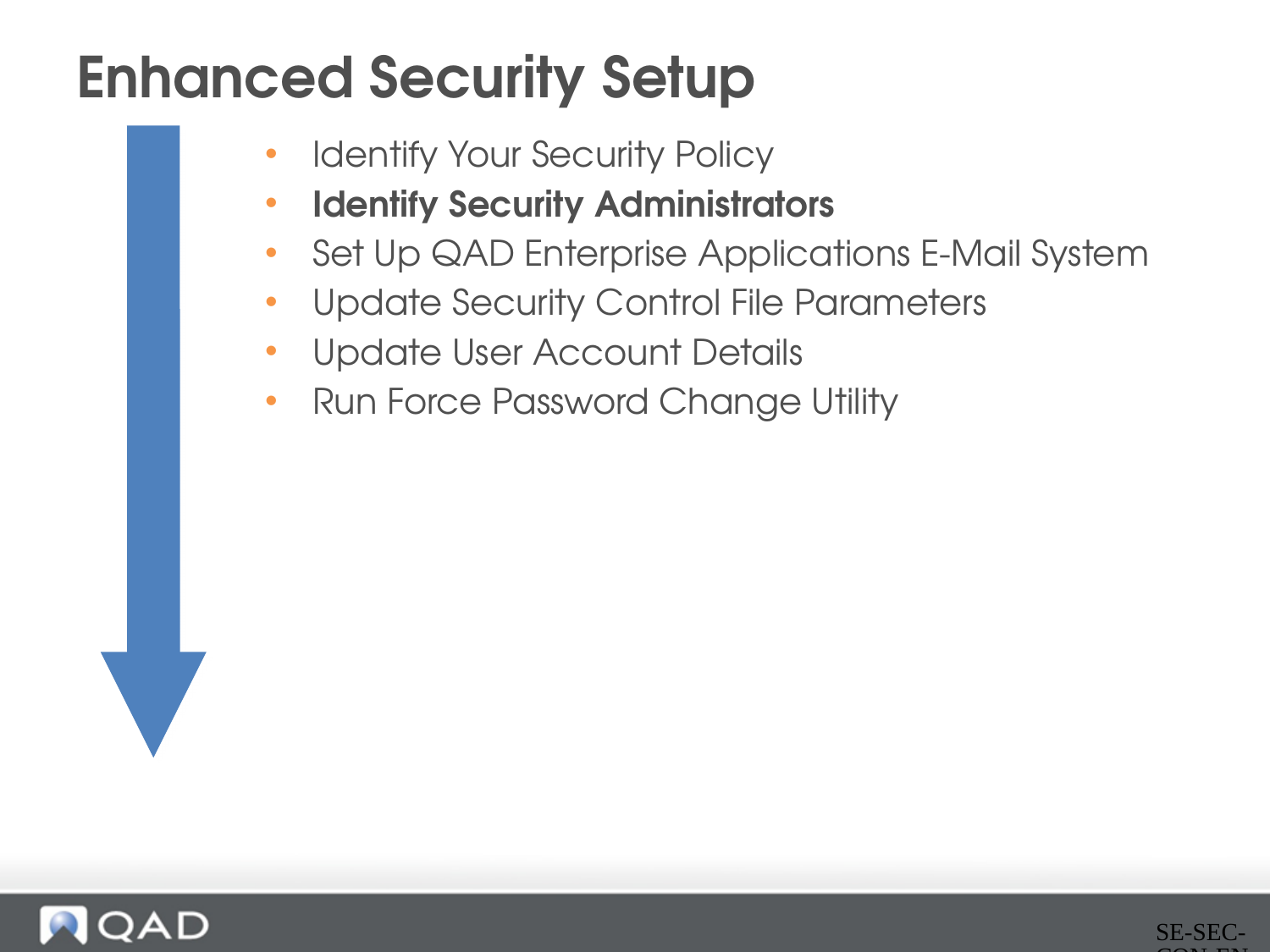

# Enhanced Security Setup

Identify Your Security Policy
Identify Security Administrators
Set Up QAD Enterprise Applications E-Mail System
Update Security Control File Parameters
Update User Account Details
Run Force Password Change Utility
SE-SEC-CON-ENHANCED-SECURITY-0485